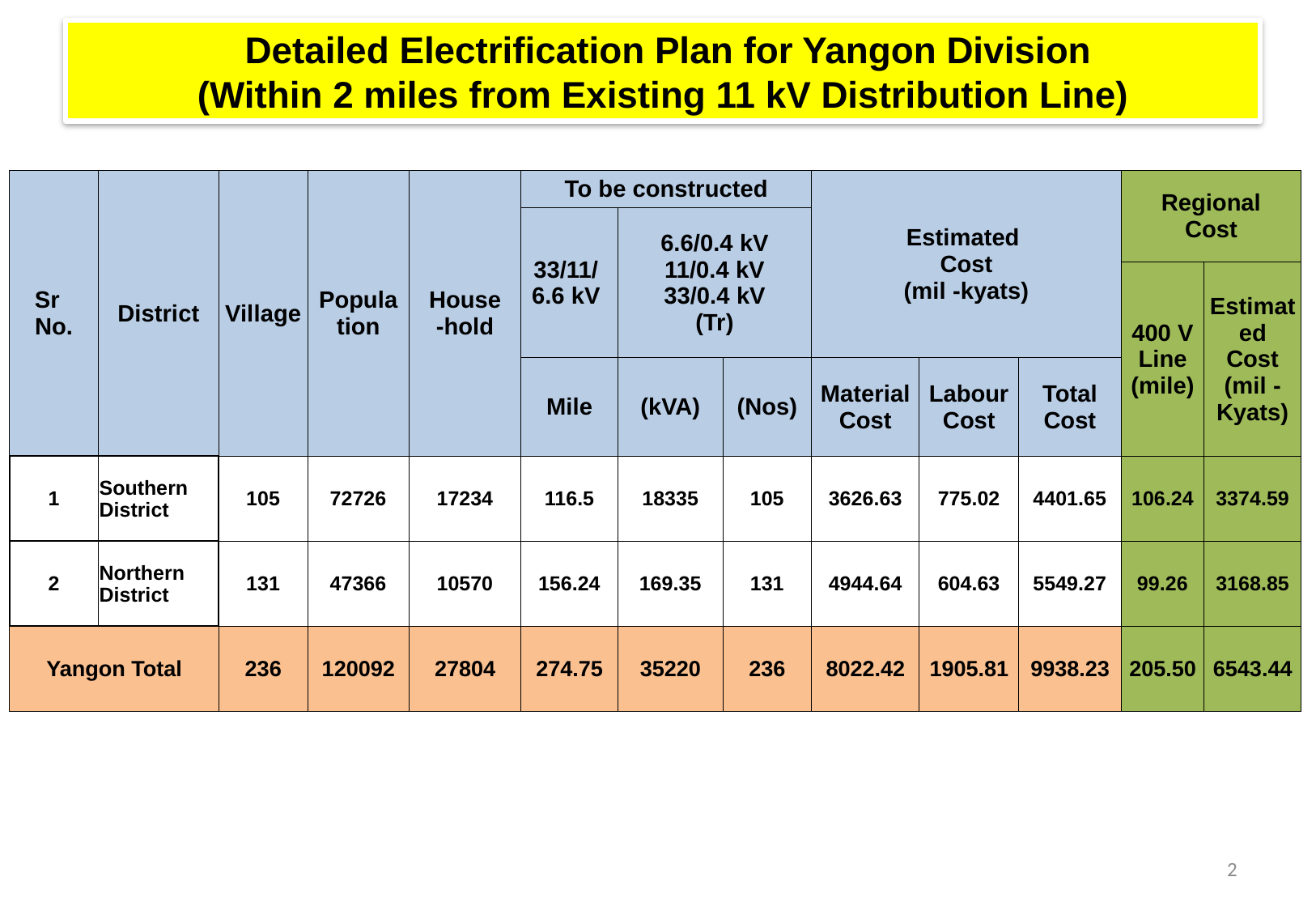

Detailed Electrification Plan for Yangon Division
(Within 2 miles from Existing 11 kV Distribution Line)
| Sr No. | District | Village | Popula tion | House -hold | To be constructed |  |  | Estimated Cost (mil -kyats) |  |  | Regional Cost |  |
| --- | --- | --- | --- | --- | --- | --- | --- | --- | --- | --- | --- | --- |
|  |  |  |  |  | 33/11/ 6.6 kV | 6.6/0.4 kV 11/0.4 kV 33/0.4 kV (Tr) |  |  |  |  |  |  |
|  |  |  |  |  |  |  |  |  |  |  | 400 V Line (mile) | Estimated Cost (mil -Kyats) |
|  |  |  |  |  | Mile | (kVA) | (Nos) | Material Cost | Labour Cost | Total Cost |  |  |
| 1 | Southern District | 105 | 72726 | 17234 | 116.5 | 18335 | 105 | 3626.63 | 775.02 | 4401.65 | 106.24 | 3374.59 |
| 2 | ‌Northern District | 131 | 47366 | 10570 | 156.24 | 169.35 | 131 | 4944.64 | 604.63 | 5549.27 | 99.26 | 3168.85 |
| Yangon Total |  | 236 | 120092 | 27804 | 274.75 | 35220 | 236 | 8022.42 | 1905.81 | 9938.23 | 205.50 | 6543.44 |
2